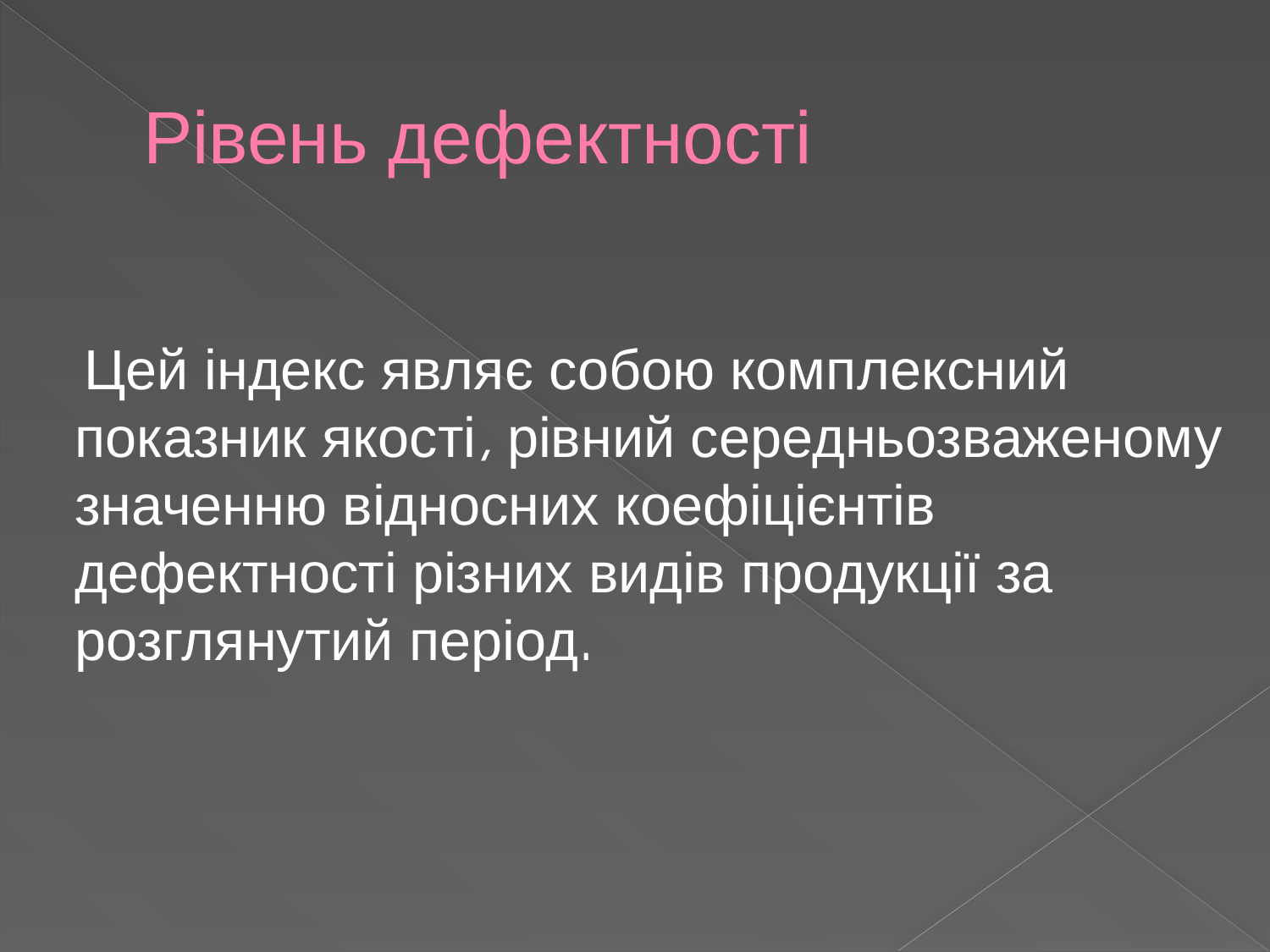

# Рівень дефектності

    Цей індекс являє собою комплексний показник якості, рівний середньозваженому значенню відносних коефіцієнтів дефектності різних видів продукції за розглянутий період.